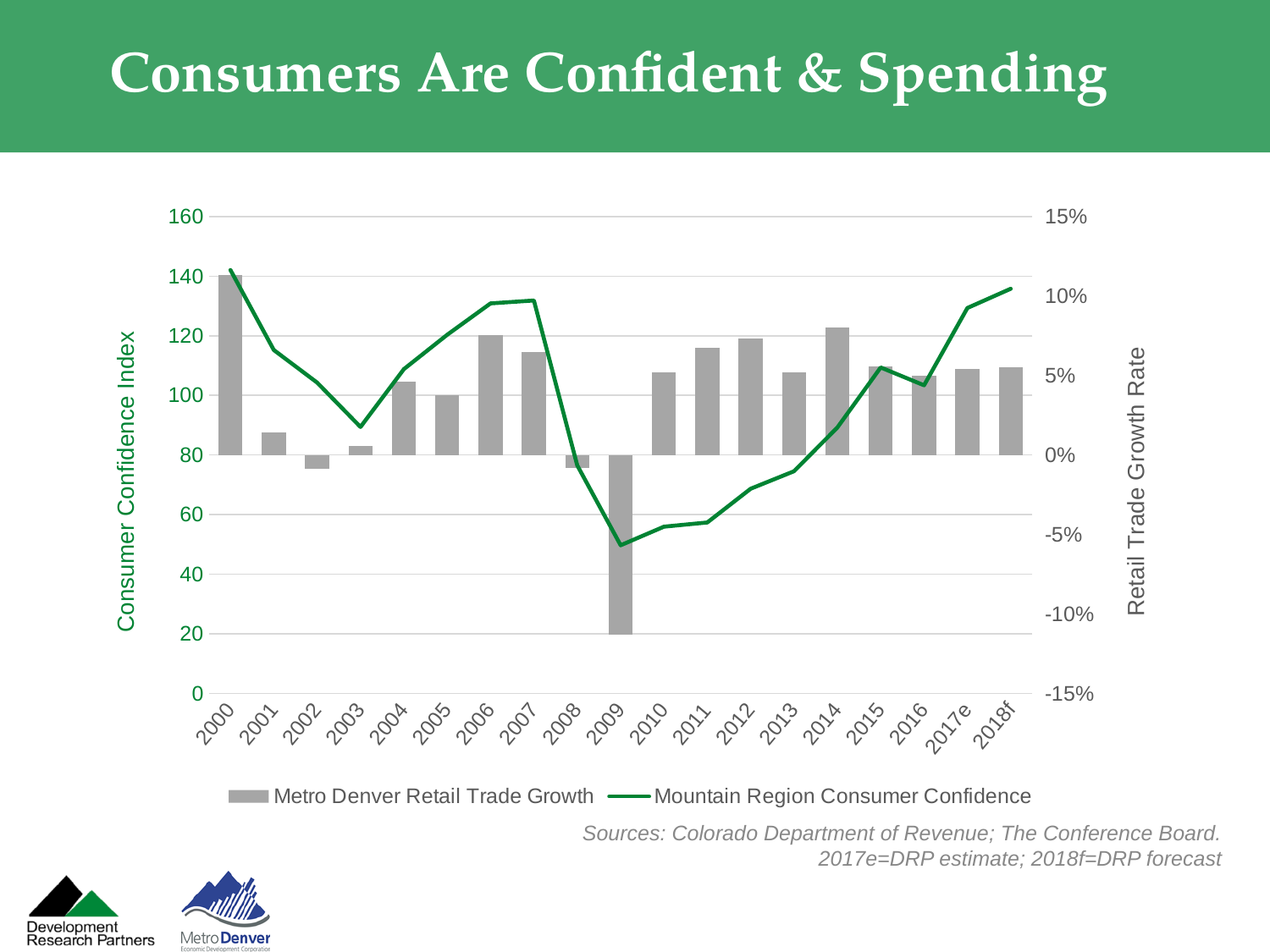

# Consumers Are Confident & Spending

### Chart

| Category | Metro Denver Retail Trade Growth | Mountain Region Consumer Confidence |
|---|---|---|
| 2000 | 0.11298006550877435 | 142.05 |
| 2001 | 0.014164087195827294 | 115.22499999999998 |
| 2002 | -0.00849177124610771 | 104.29166666666667 |
| 2003 | 0.005477003822054129 | 89.40833333333332 |
| 2004 | 0.046377809545612256 | 108.79166666666667 |
| 2005 | 0.03741950289154993 | 120.325 |
| 2006 | 0.07521615124834408 | 130.85833333333332 |
| 2007 | 0.0647324499897147 | 131.825 |
| 2008 | -0.00787671551488858 | 76.53333333333335 |
| 2009 | -0.11287797485472713 | 49.708333333333336 |
| 2010 | 0.05174370300749946 | 55.949999999999996 |
| 2011 | 0.06759560372508955 | 57.355127072056455 |
| 2012 | 0.07336662249744319 | 68.68440474332459 |
| 2013 | 0.052022818436675076 | 74.55579042677228 |
| 2014 | 0.08005600308356928 | 89.21700665025838 |
| 2015 | 0.05549218437238076 | 109.36666666666666 |
| 2016 | 0.05 | 103.38333333333334 |
| 2017e | 0.054 | 129.30833333333334 |
| 2018f | 0.055 | 135.77375 |
Sources: Colorado Department of Revenue; The Conference Board.
2017e=DRP estimate; 2018f=DRP forecast